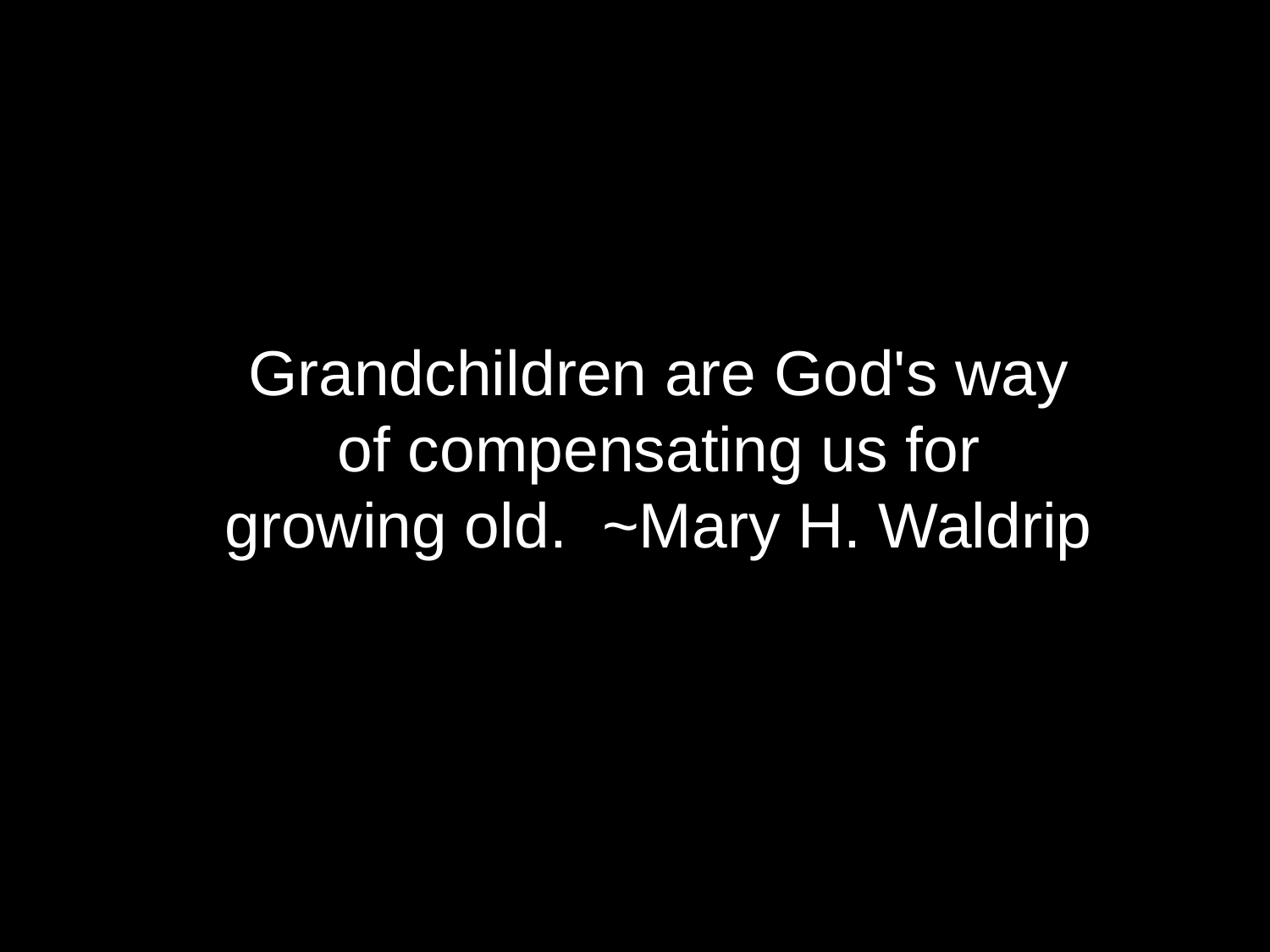

Grandchildren are God's way of compensating us for growing old.  ~Mary H. Waldrip